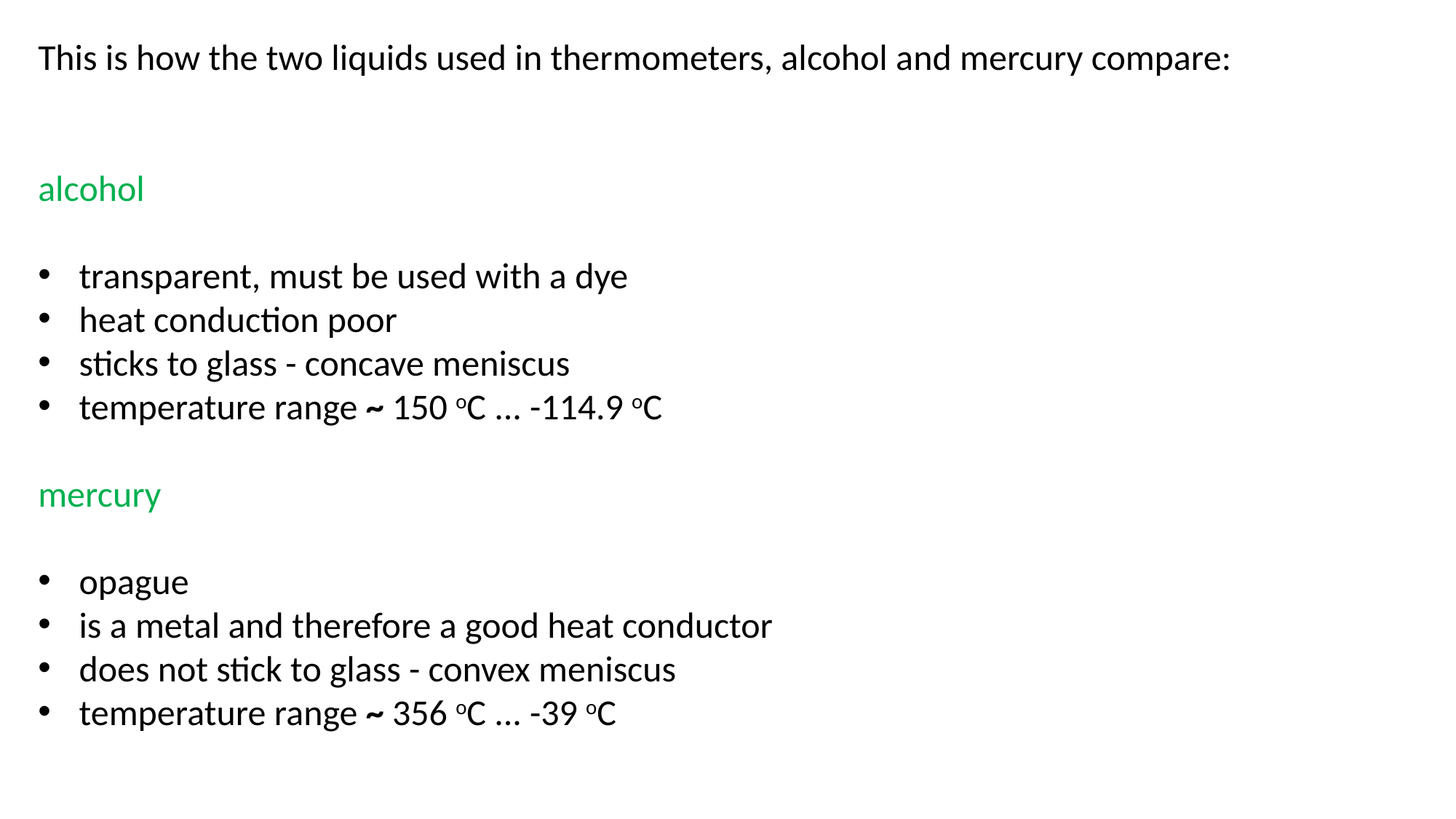

This is how the two liquids used in thermometers, alcohol and mercury compare:

alcohol

transparent, must be used with a dye
heat conduction poor
sticks to glass - concave meniscus
temperature range ~ 150 oC ... -114.9 oC

mercury

opague
is a metal and therefore a good heat conductor
does not stick to glass - convex meniscus
temperature range ~ 356 oC ... -39 oC